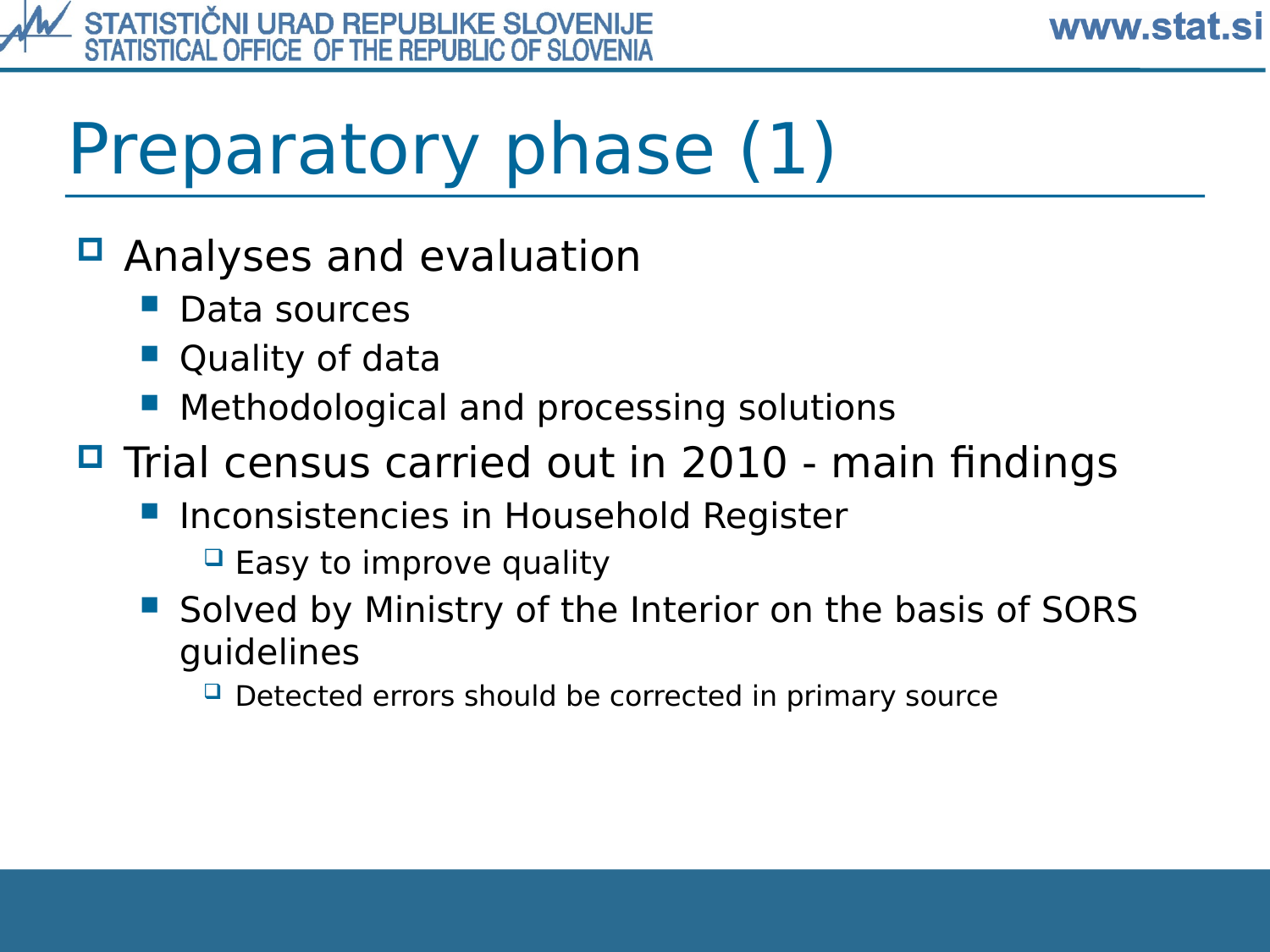

# Preparatory phase (1)
Analyses and evaluation
Data sources
Quality of data
Methodological and processing solutions
Trial census carried out in 2010 - main findings
Inconsistencies in Household Register
Easy to improve quality
Solved by Ministry of the Interior on the basis of SORS guidelines
Detected errors should be corrected in primary source